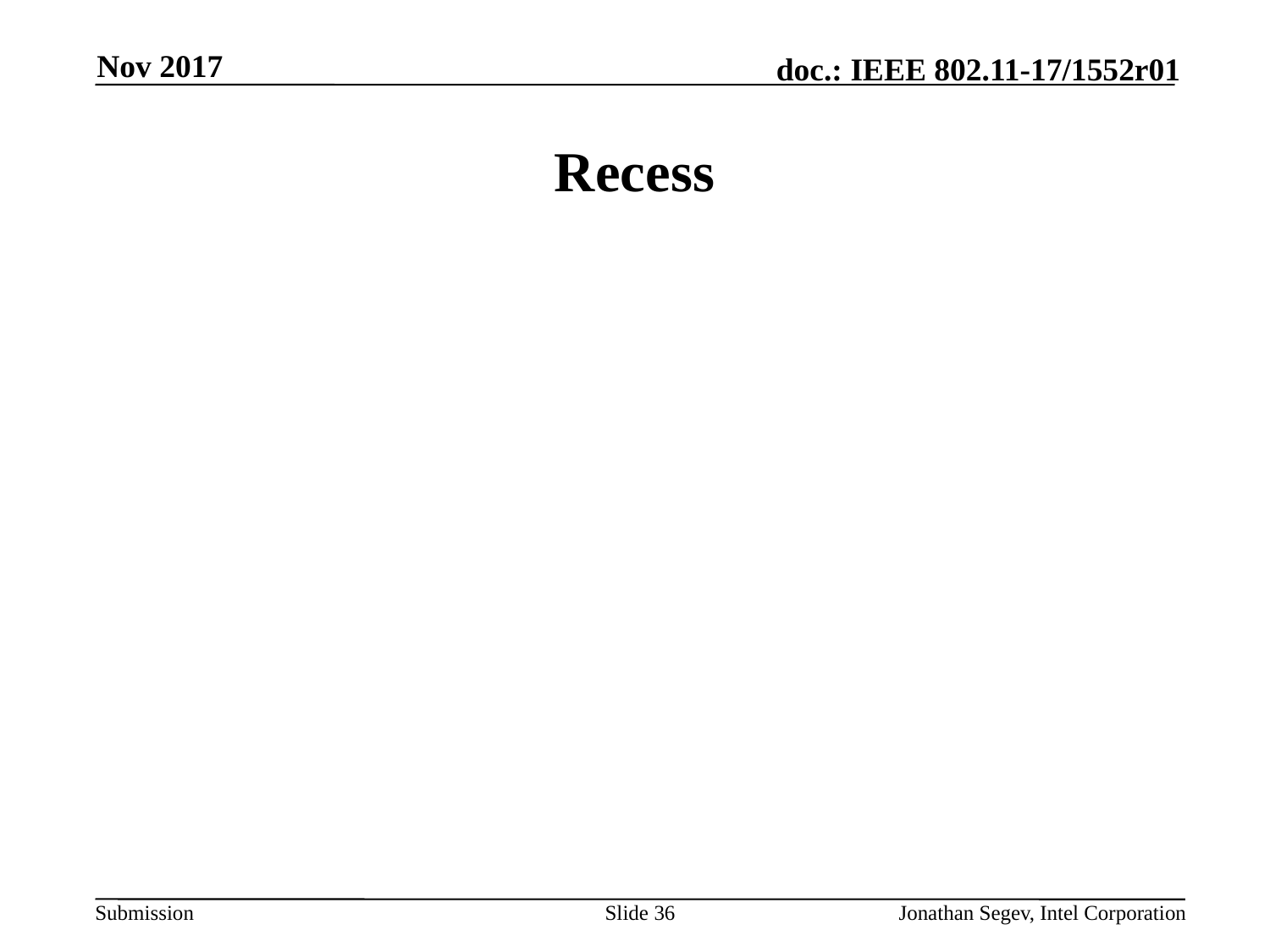

Nov 2017
# Recess

Slide 36
Jonathan Segev, Intel Corporation